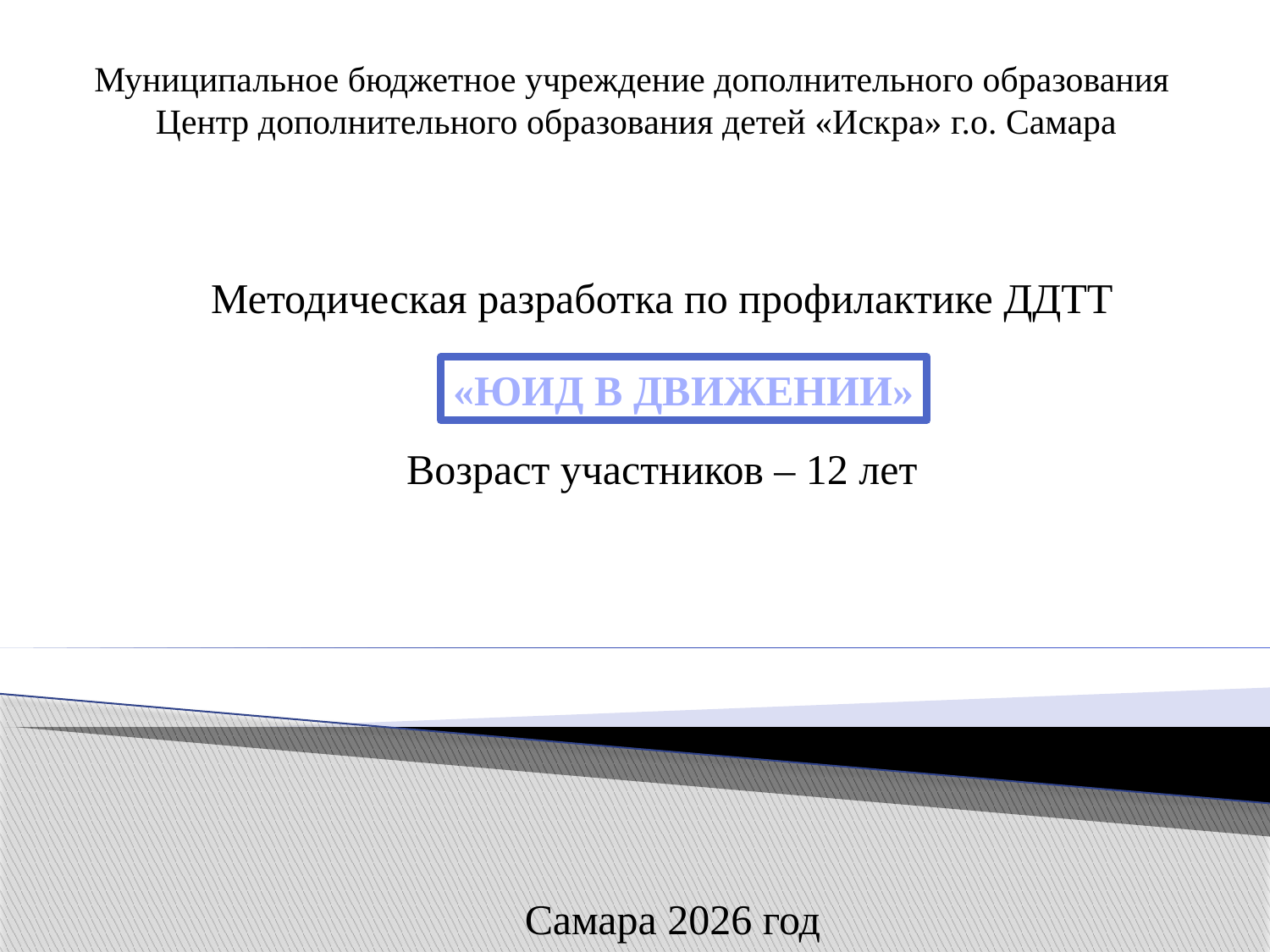

Муниципальное бюджетное учреждение дополнительного образования
Центр дополнительного образования детей «Искра» г.о. Самара
Методическая разработка по профилактике ДДТТ

«ЮИД В ДВИЖЕНИИ»
Возраст участников – 12 лет
Самара 2026 год